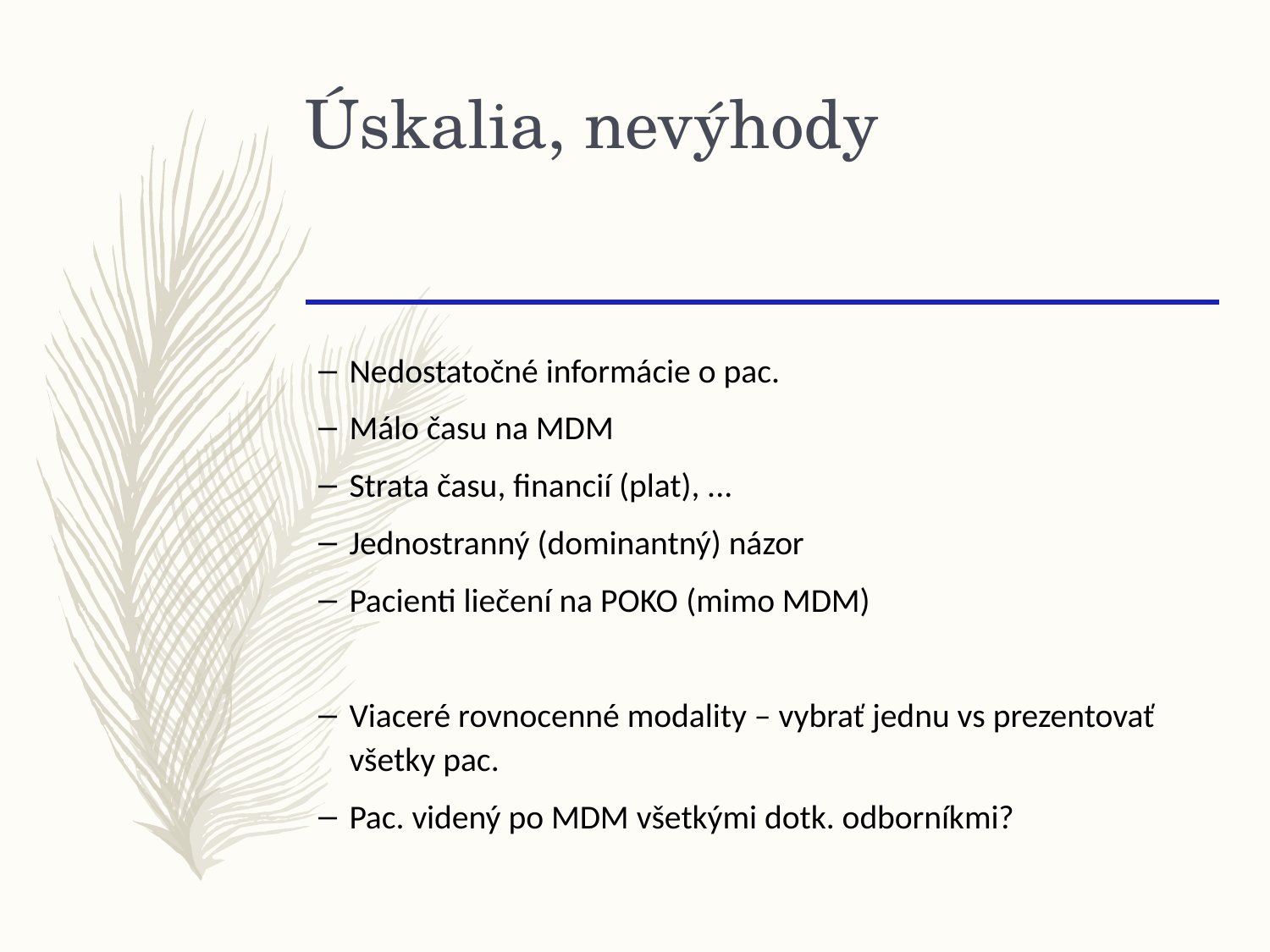

# Úskalia, nevýhody
Nedostatočné informácie o pac.
Málo času na MDM
Strata času, financií (plat), ...
Jednostranný (dominantný) názor
Pacienti liečení na POKO (mimo MDM)

Viaceré rovnocenné modality – vybrať jednu vs prezentovať všetky pac.
Pac. videný po MDM všetkými dotk. odborníkmi?